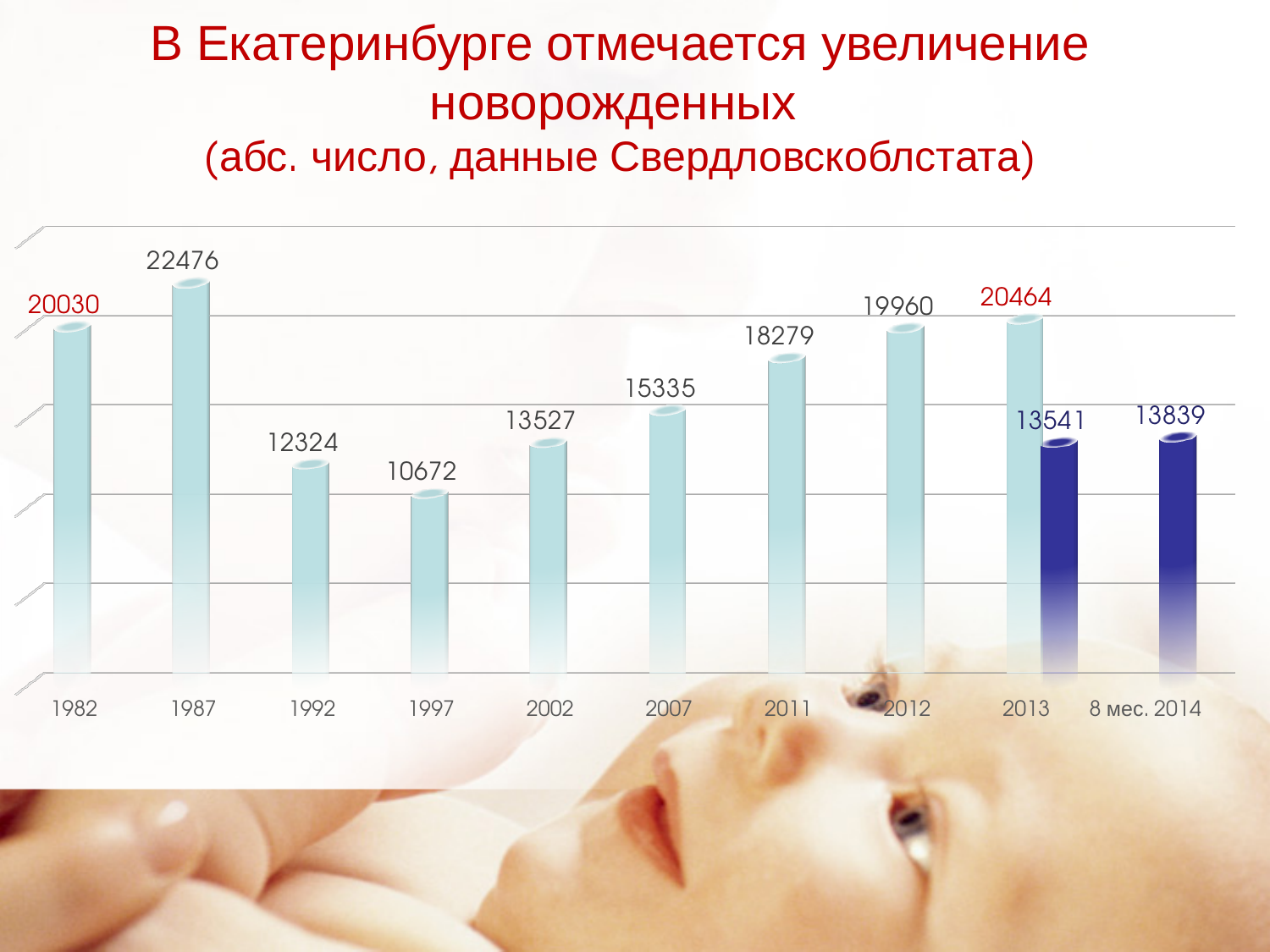

# В Екатеринбурге отмечается увеличение новорожденных (абс. число, данные Свердловскоблстата)

[unsupported chart]